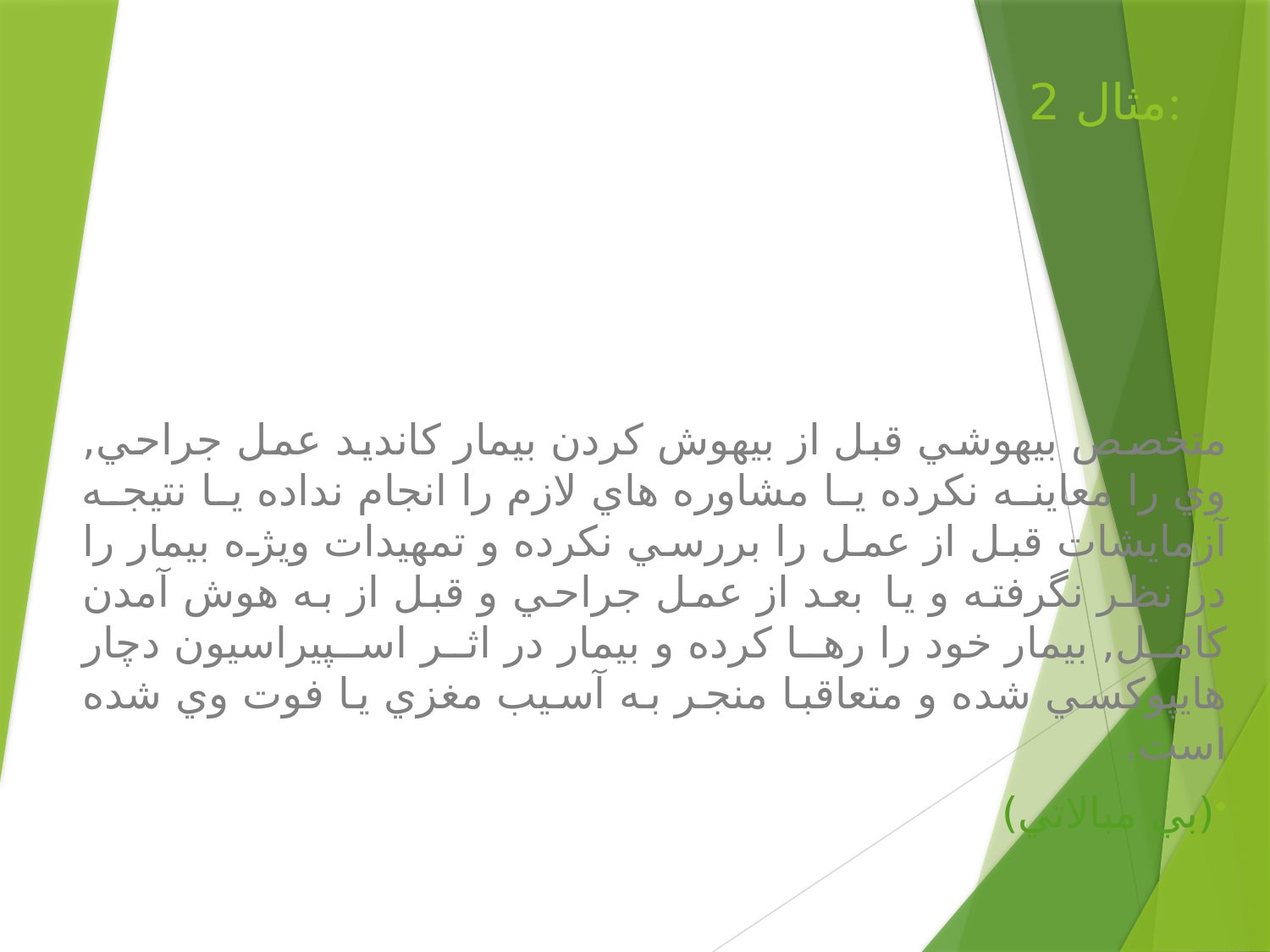

# مثال 2:
متخصص بيهوشي قبل از بيهوش كردن بيمار كانديد عمل جراحي, وي را معاينه نكرده يا مشاوره هاي لازم را انجام نداده يا نتيجه آزمايشات قبل از عمل را بررسي نكرده و تمهيدات ويژه بيمار را در نظر نگرفته و يا بعد از عمل جراحي و قبل از به هوش آمدن كامل, بيمار خود را رها كرده و بيمار در اثر اسپيراسيون دچار هايپوكسي شده و متعاقبا منجر به آسيب مغزي يا فوت وي شده است.
(بي مبالاتي)